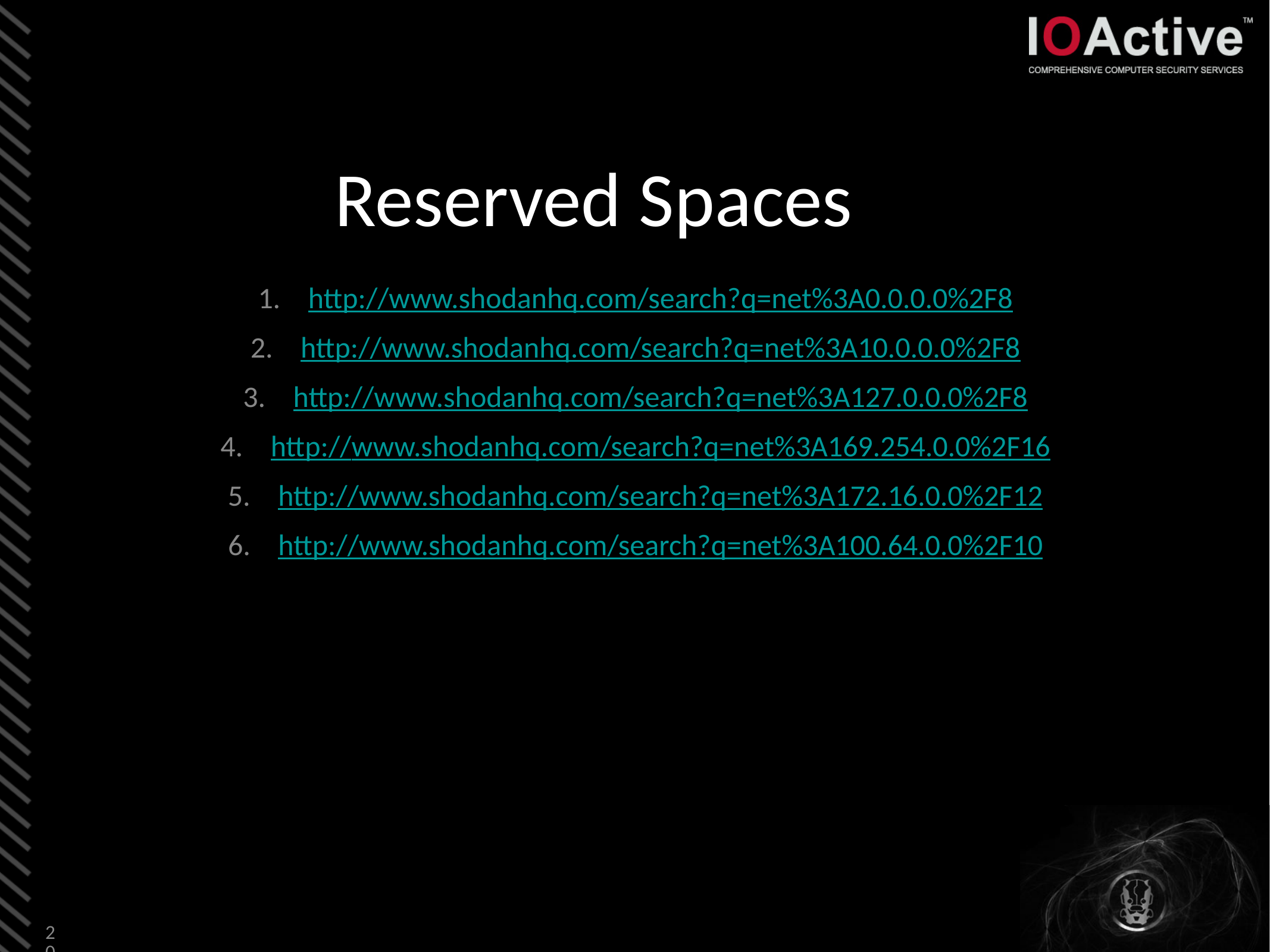

# Reserved Spaces
http://www.shodanhq.com/search?q=net%3A0.0.0.0%2F8
http://www.shodanhq.com/search?q=net%3A10.0.0.0%2F8
http://www.shodanhq.com/search?q=net%3A127.0.0.0%2F8
http://www.shodanhq.com/search?q=net%3A169.254.0.0%2F16
http://www.shodanhq.com/search?q=net%3A172.16.0.0%2F12
http://www.shodanhq.com/search?q=net%3A100.64.0.0%2F10
20